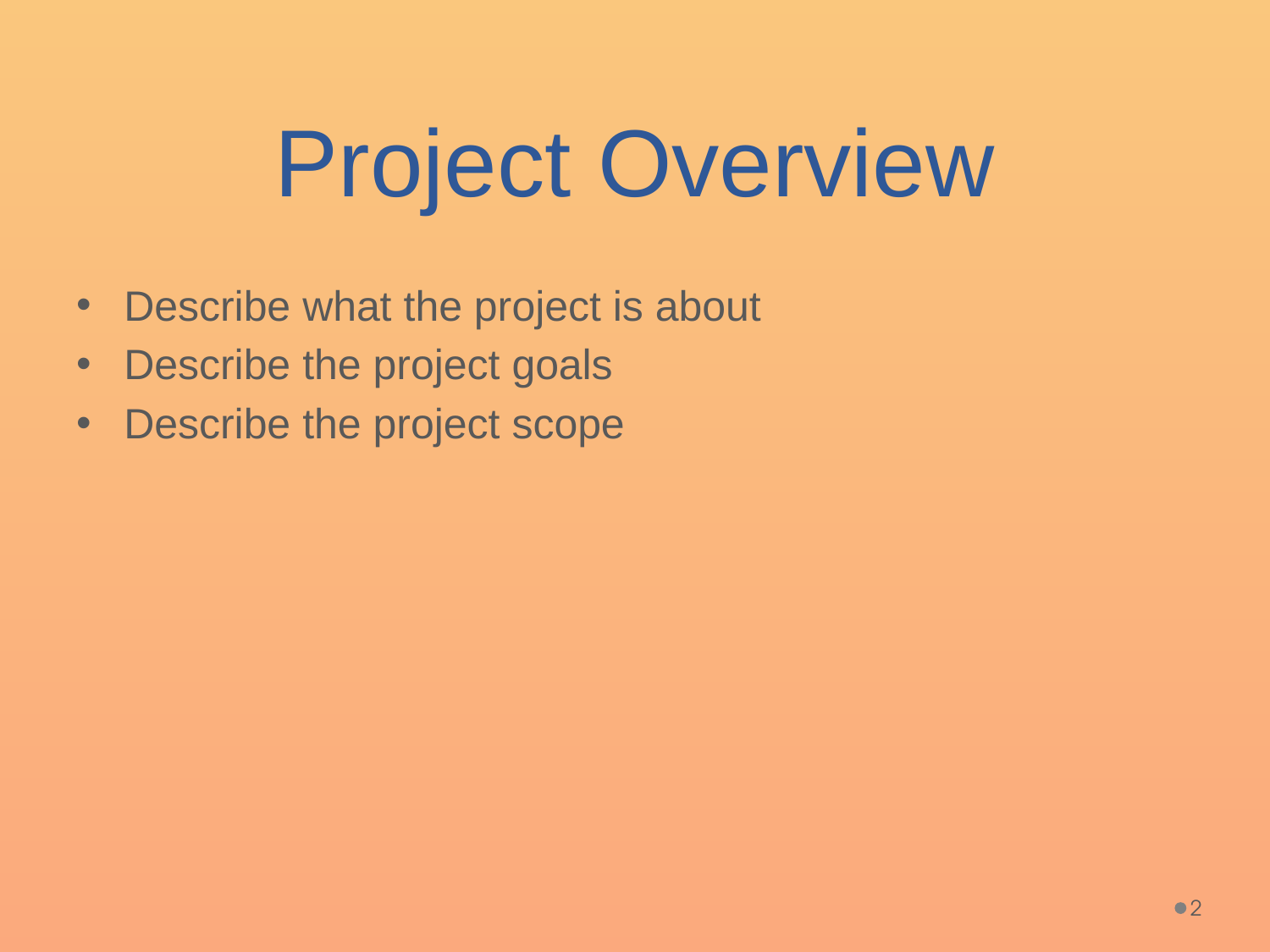

# Project Overview
Describe what the project is about
Describe the project goals
Describe the project scope
2